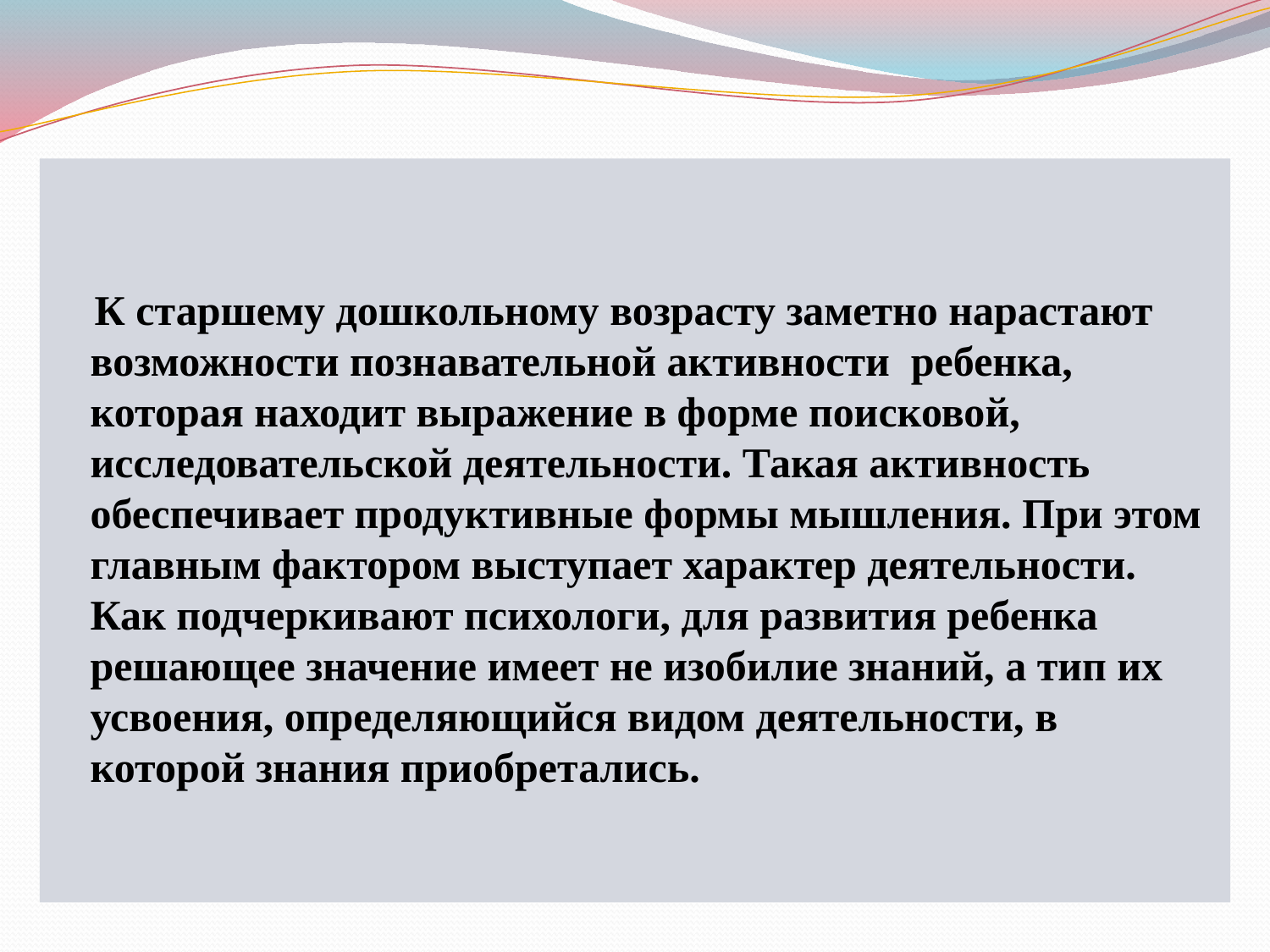

К старшему дошкольному возрасту заметно нарастают возможности познавательной активности  ребенка, которая находит выражение в форме поисковой, исследовательской деятельности. Такая активность обеспечивает продуктивные формы мышления. При этом главным фактором выступает характер деятельности. Как подчеркивают психологи, для развития ребенка решающее значение имеет не изобилие знаний, а тип их усвоения, определяющийся видом деятельности, в которой знания приобретались.